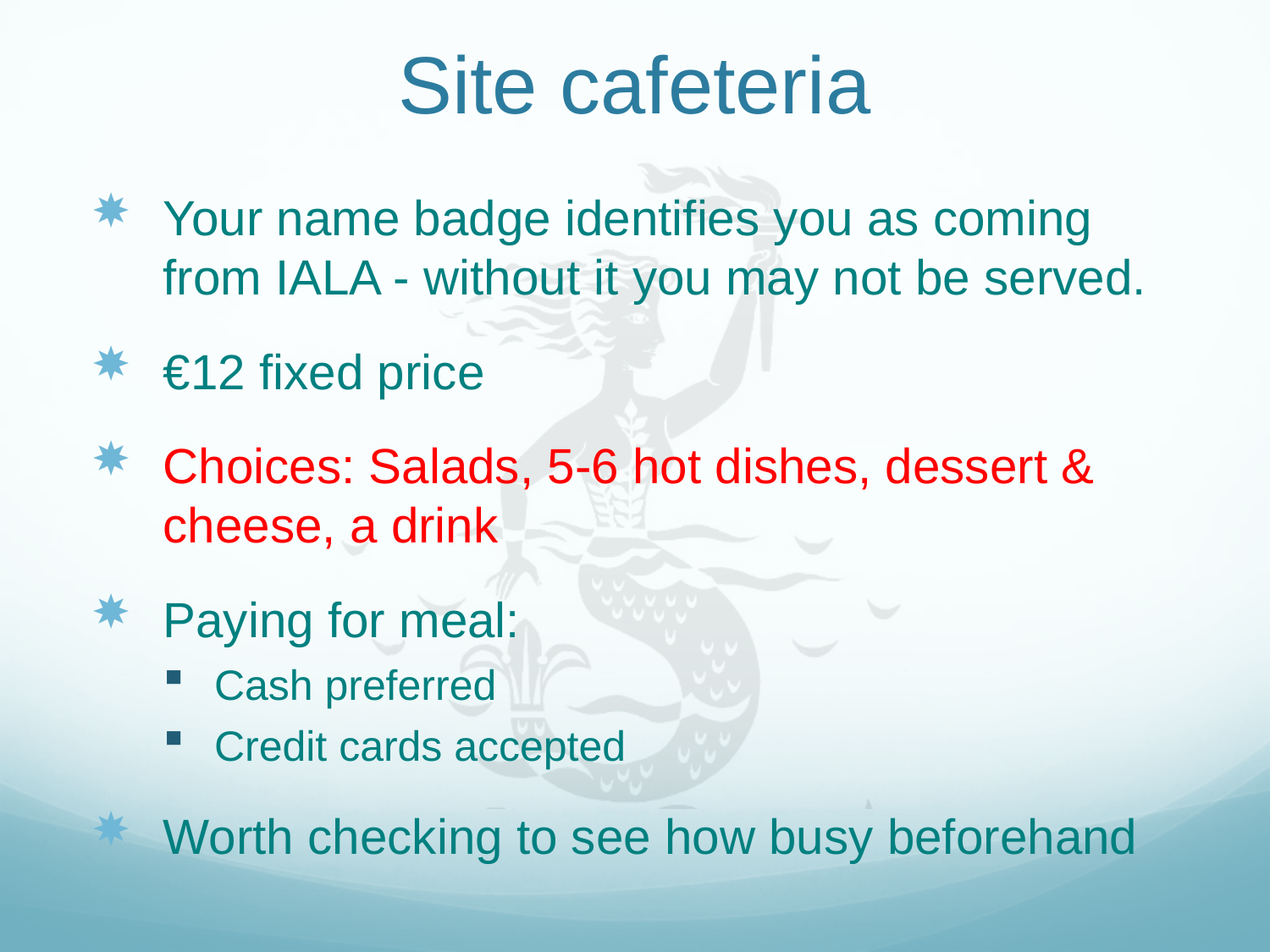

# Site cafeteria
Your name badge identifies you as coming from IALA - without it you may not be served.
€12 fixed price
Choices: Salads, 5-6 hot dishes, dessert & cheese, a drink
Paying for meal:
Cash preferred
Credit cards accepted
Worth checking to see how busy beforehand